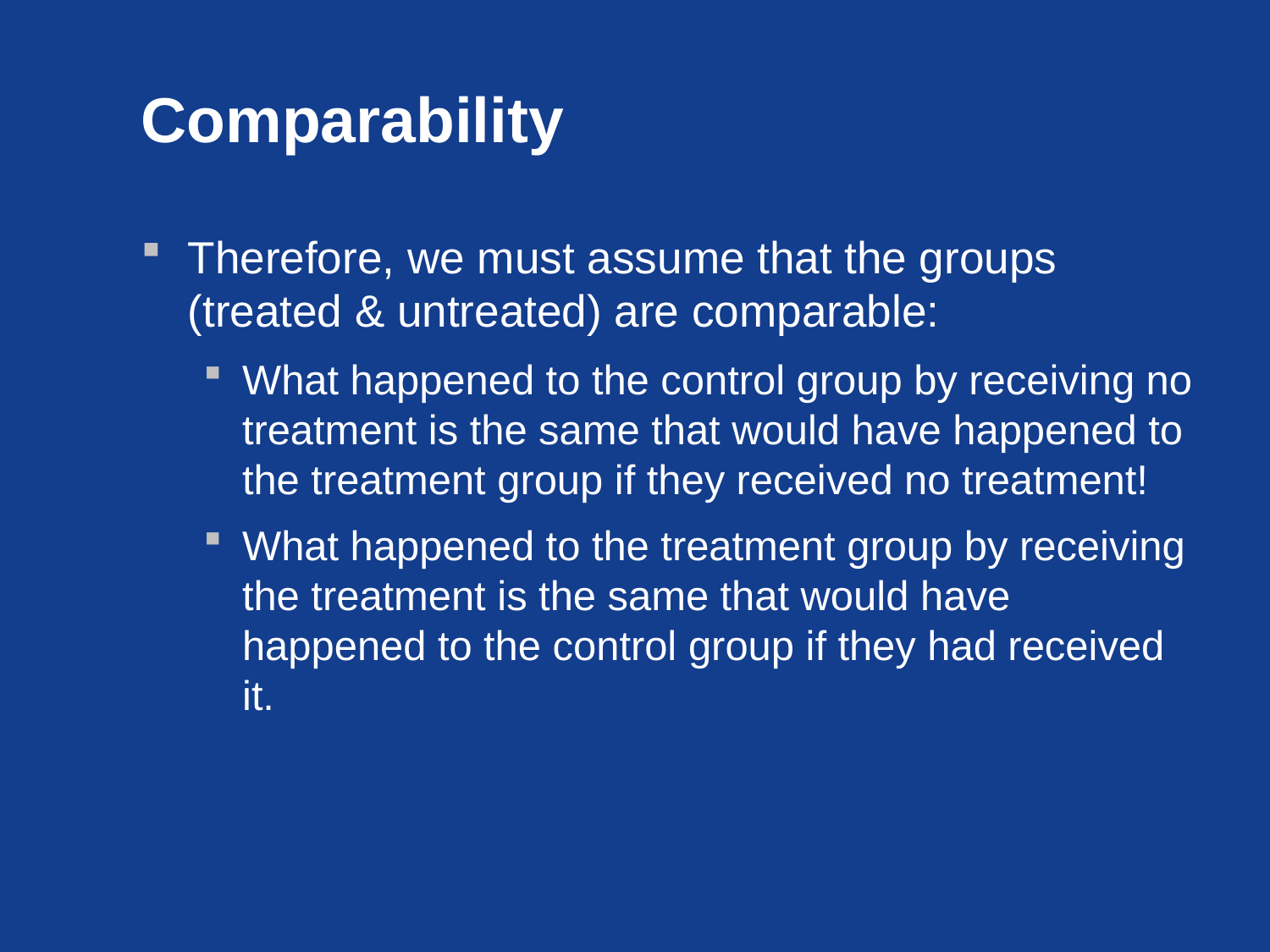

# Comparability
Therefore, we must assume that the groups (treated & untreated) are comparable:
What happened to the control group by receiving no treatment is the same that would have happened to the treatment group if they received no treatment!
What happened to the treatment group by receiving the treatment is the same that would have happened to the control group if they had received it.